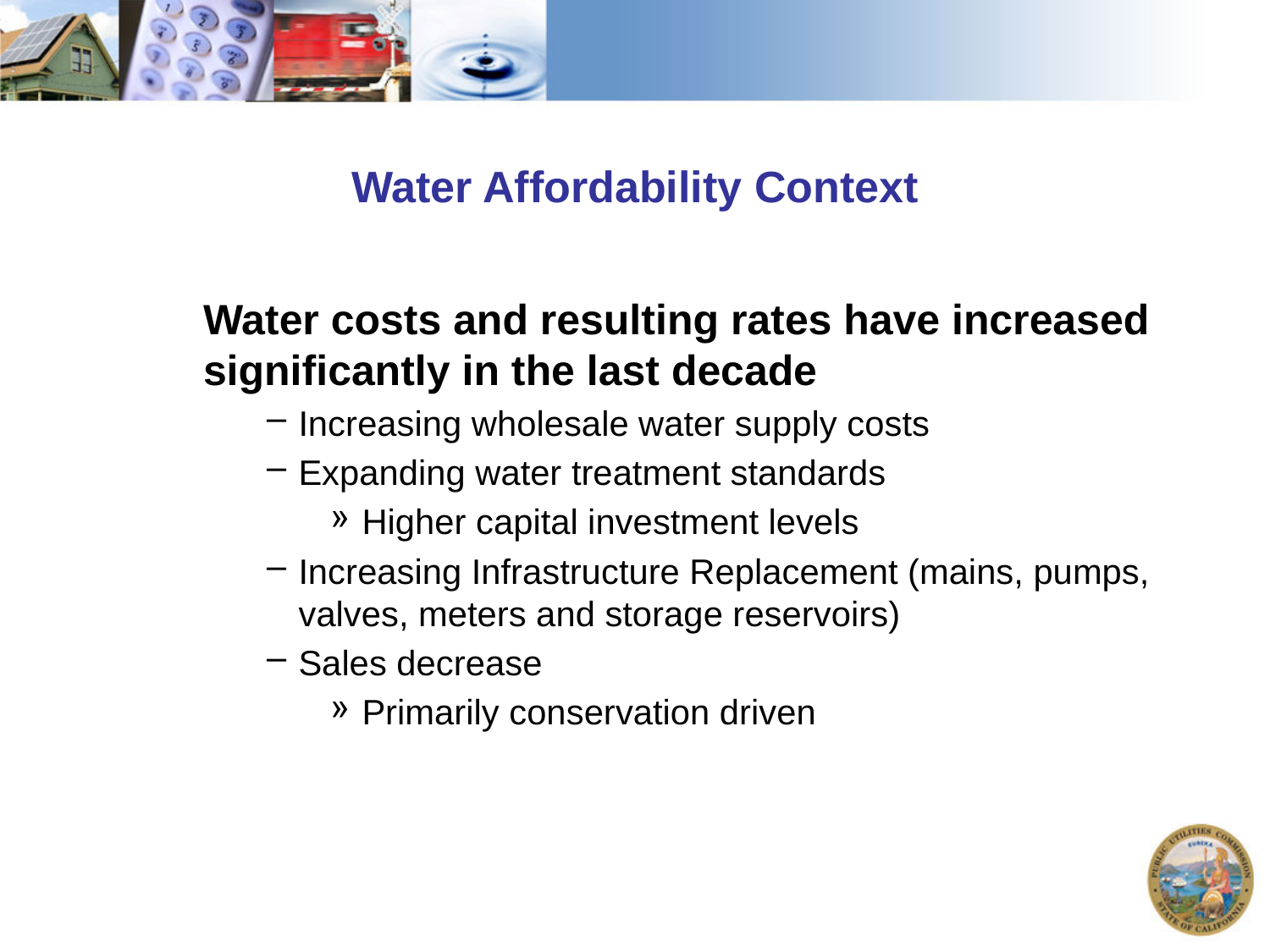

# Water Affordability Context
Water costs and resulting rates have increased significantly in the last decade
Increasing wholesale water supply costs
Expanding water treatment standards
Higher capital investment levels
Increasing Infrastructure Replacement (mains, pumps, valves, meters and storage reservoirs)
Sales decrease
Primarily conservation driven